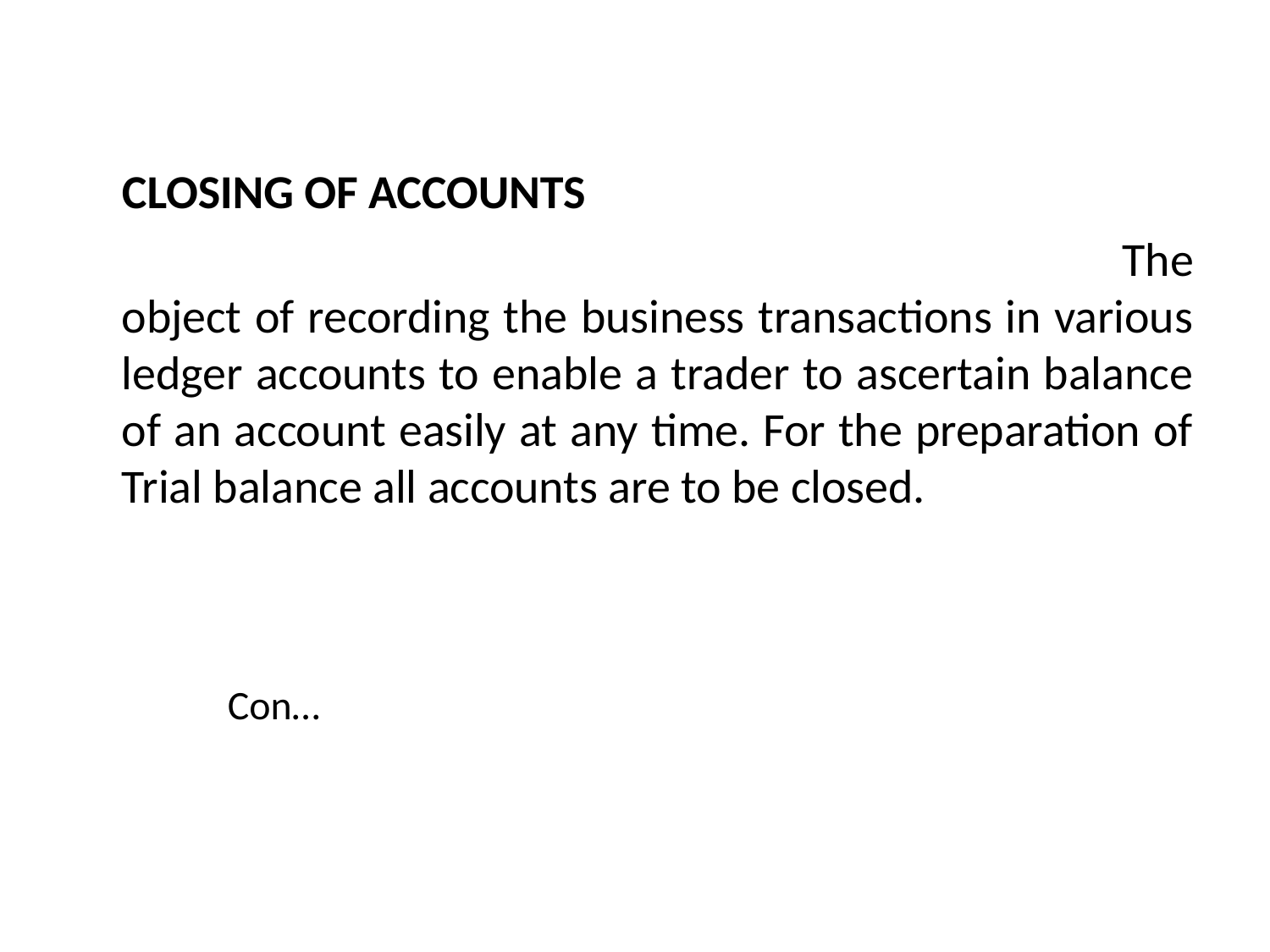

CLOSING OF ACCOUNTS
                                                                                             The object of recording the business transactions in various ledger accounts to enable a trader to ascertain balance of an account easily at any time. For the preparation of Trial balance all accounts are to be closed.

								          Con…